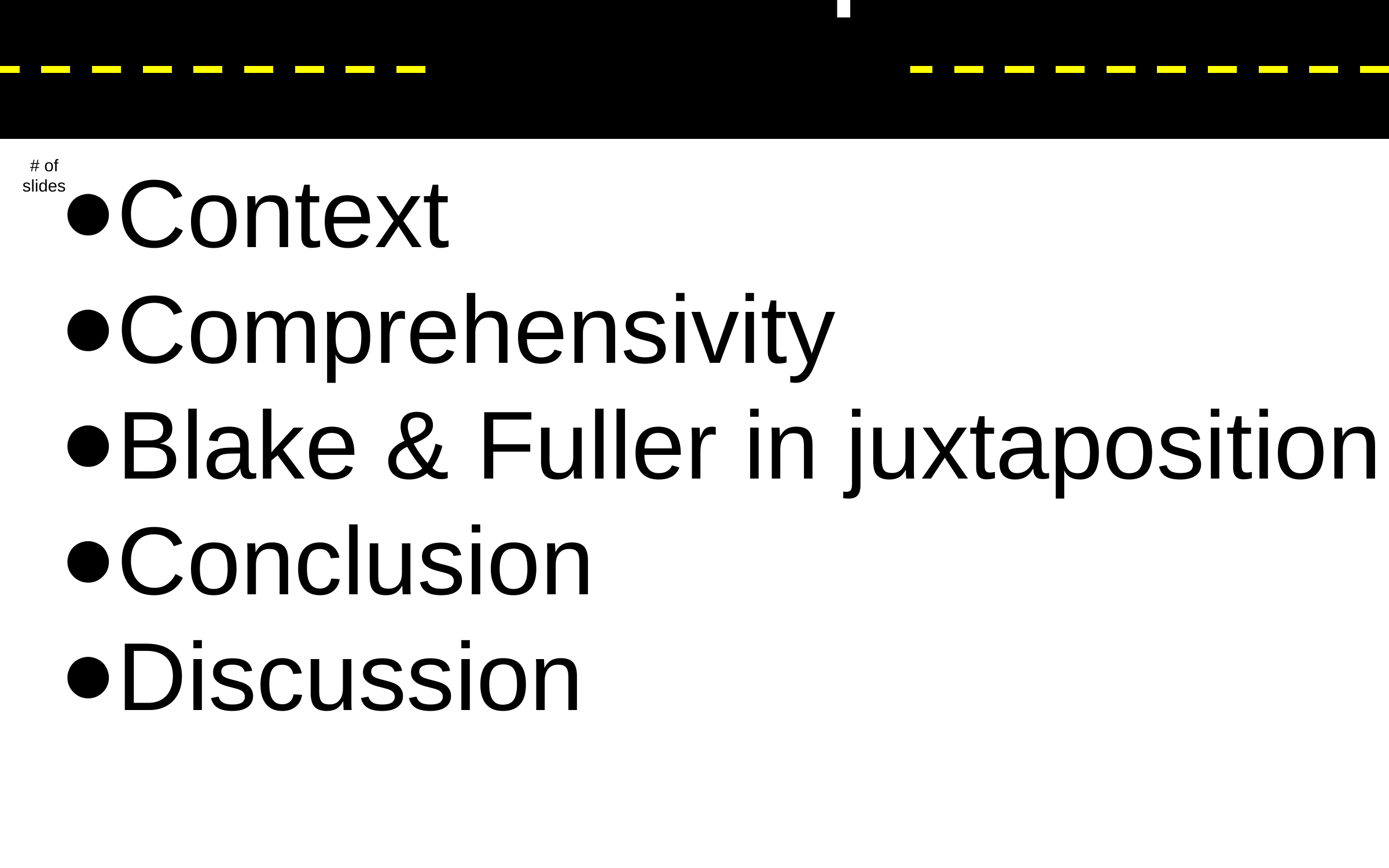

Roadmap

Context
Comprehensivity
Blake & Fuller in juxtaposition
Conclusion
Discussion
# of slides
1
1
?
1
1